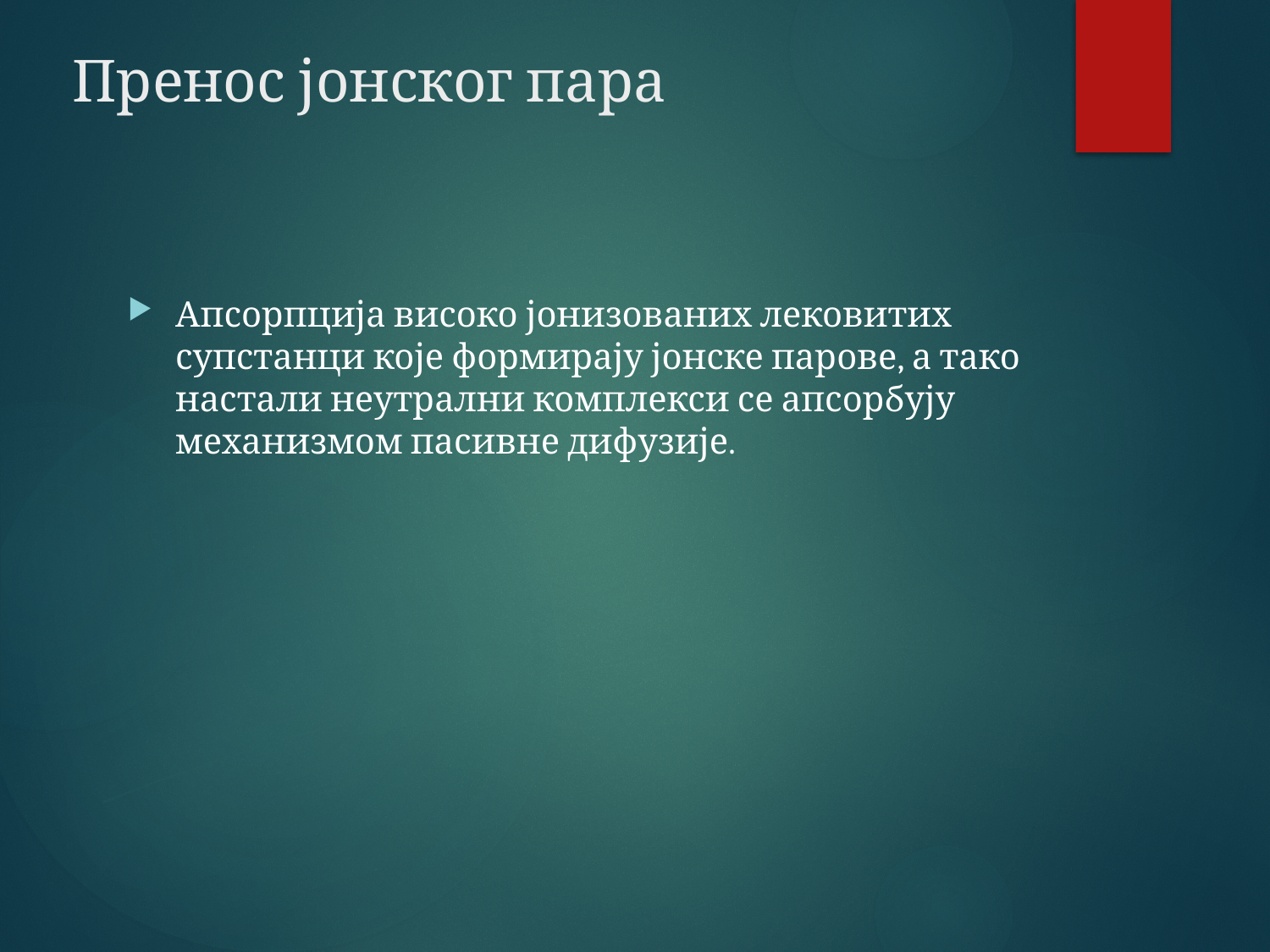

Пренос јонског пара
Апсорпција високо јонизованих лековитих супстанци које формирају јонске парове, а тако настали неутрални комплекси се апсорбују механизмом пасивне дифузије.